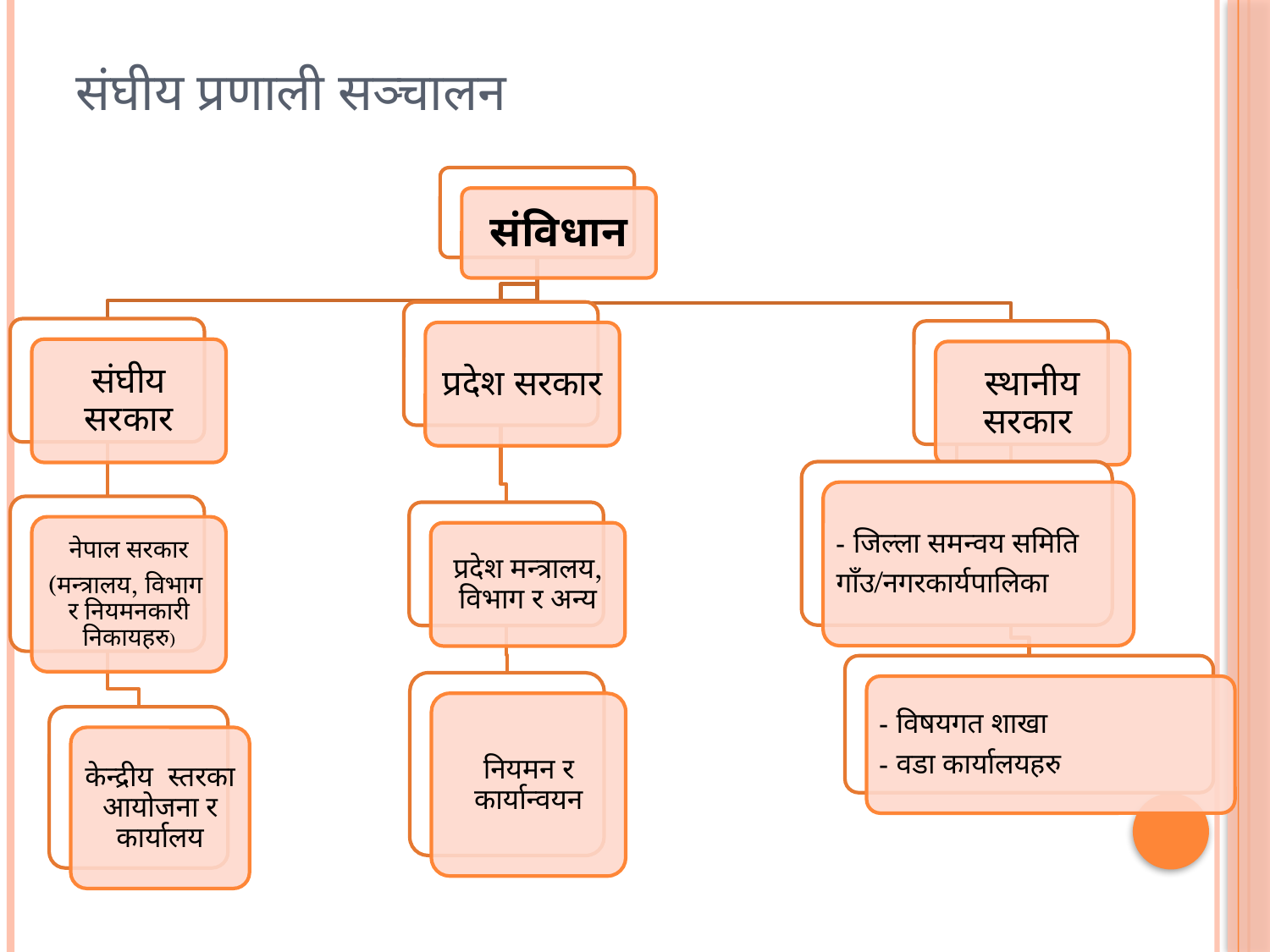

# संघीय प्रणाली सञ्चालन
संविधान
संघीय सरकार
नेपाल सरकार
(मन्त्रालय, विभाग  र नियमनकारी निकायहरु)
केन्द्रीय  स्तरका आयोजना र कार्यालय
प्रदेश सरकार
प्रदेश मन्त्रालय, विभाग र अन्य
नियमन र कार्यान्वयन
स्थानीय सरकार
- जिल्ला समन्वय समिति
गाँउ/नगरकार्यपालिका
- विषयगत शाखा
- वडा कार्यालयहरु
8